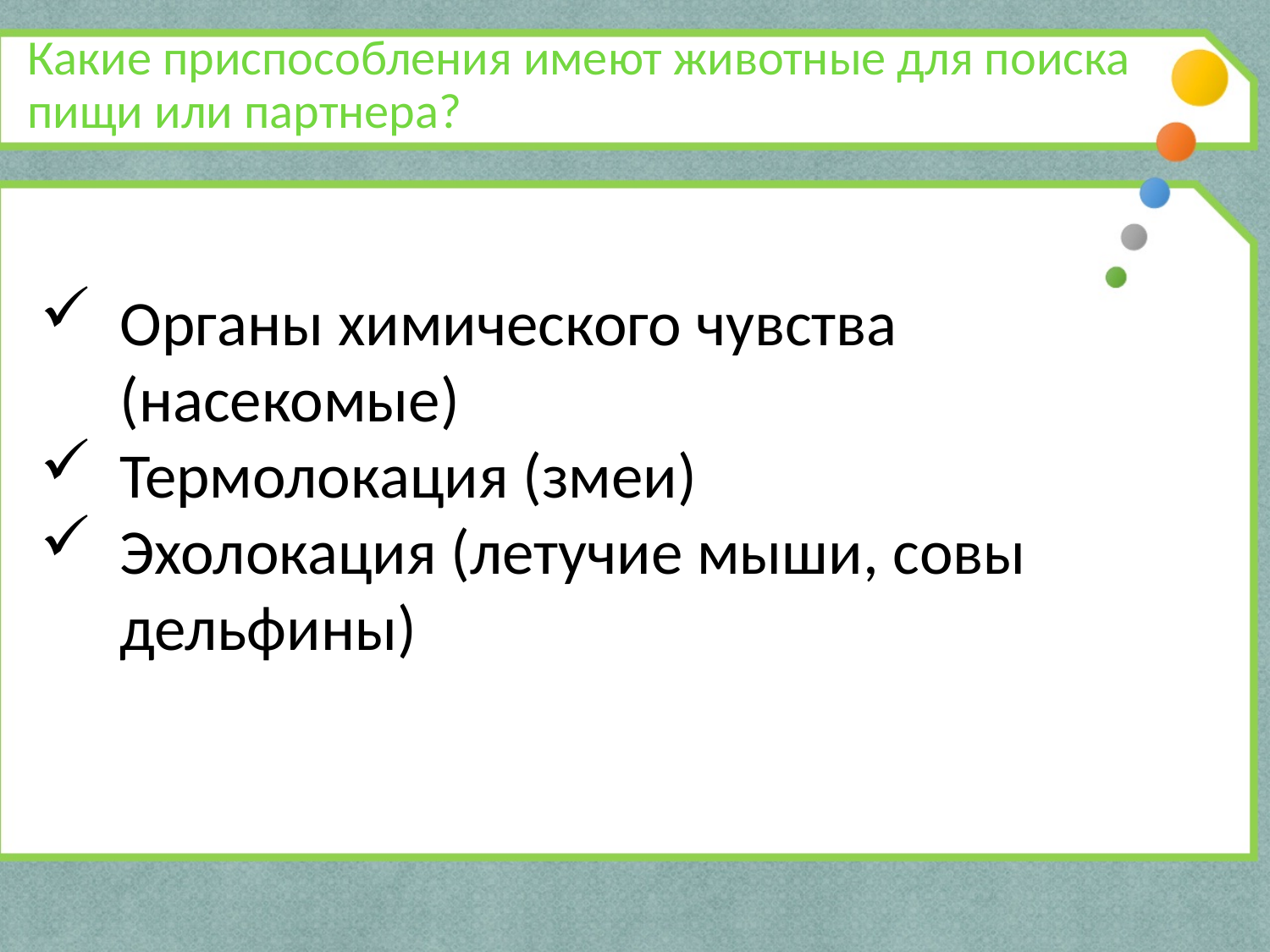

Какие приспособления имеют животные для поиска пищи или партнера?
Органы химического чувства (насекомые)
Термолокация (змеи)
Эхолокация (летучие мыши, совы дельфины)